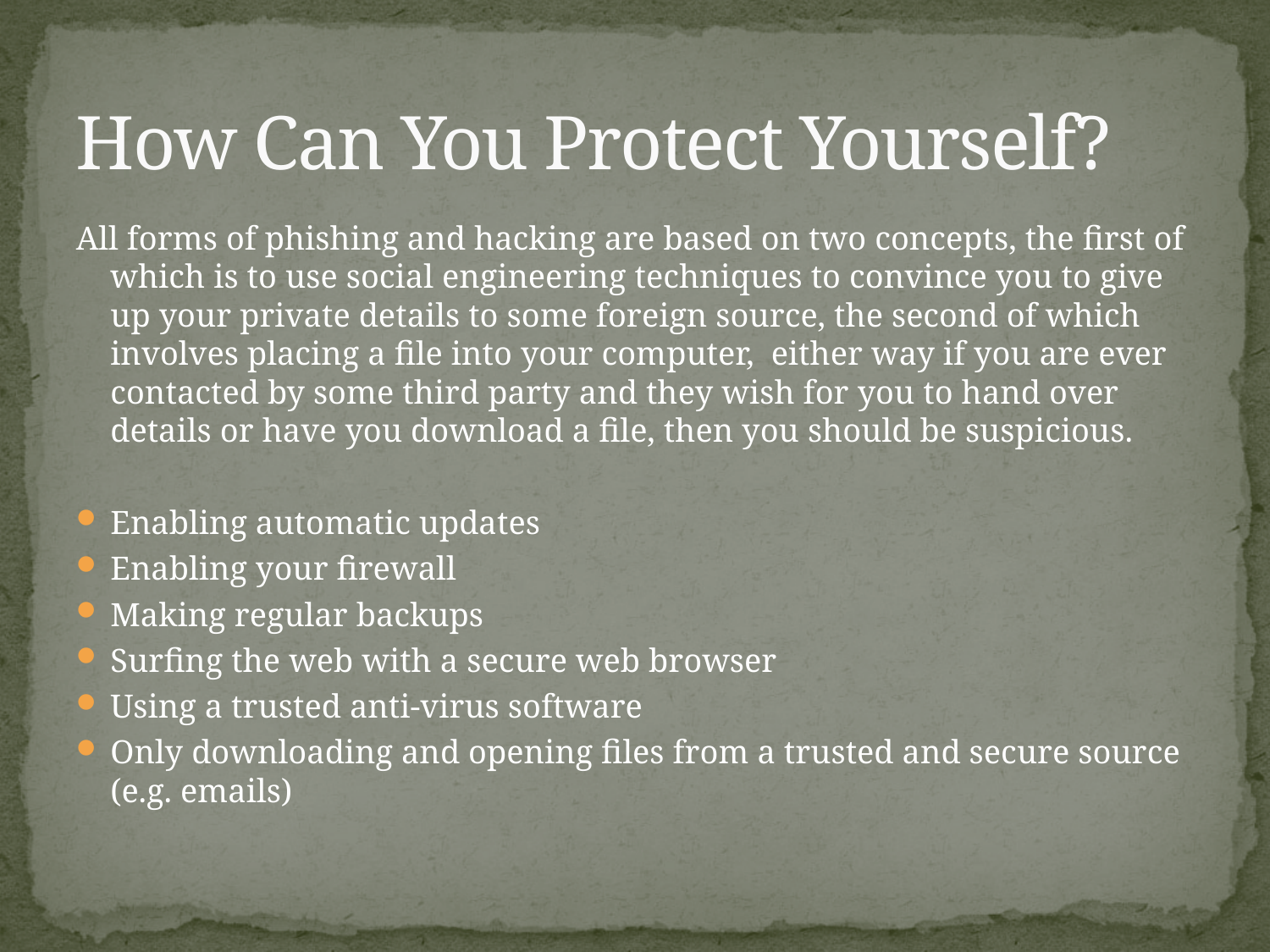

# How Can You Protect Yourself?
All forms of phishing and hacking are based on two concepts, the first of which is to use social engineering techniques to convince you to give up your private details to some foreign source, the second of which involves placing a file into your computer,  either way if you are ever contacted by some third party and they wish for you to hand over details or have you download a file, then you should be suspicious.

Enabling automatic updates
Enabling your firewall
Making regular backups
Surfing the web with a secure web browser
Using a trusted anti-virus software
Only downloading and opening files from a trusted and secure source (e.g. emails)